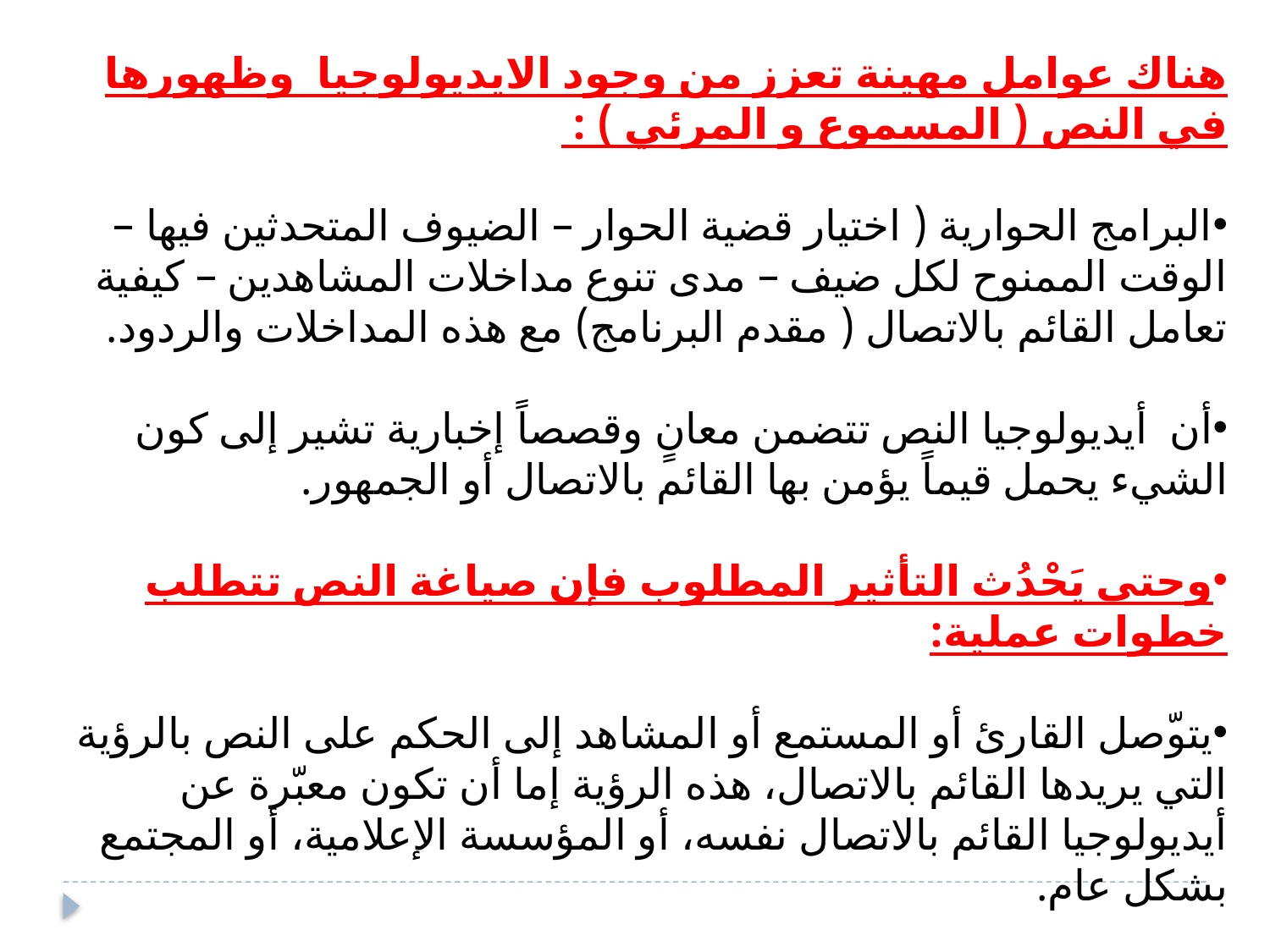

هناك عوامل مهينة تعزز من وجود الايديولوجيا  وظهورها في النص ( المسموع و المرئي ) :

البرامج الحوارية ( اختيار قضية الحوار – الضيوف المتحدثين فيها – الوقت الممنوح لكل ضيف – مدى تنوع مداخلات المشاهدين – كيفية تعامل القائم بالاتصال ( مقدم البرنامج) مع هذه المداخلات والردود.

أن  أيديولوجيا النص تتضمن معانٍ وقصصاً إخبارية تشير إلى كون الشيء يحمل قيماً يؤمن بها القائم بالاتصال أو الجمهور.

وحتى يَحْدُث التأثير المطلوب فإن صياغة النص تتطلب خطوات عملية:

يتوّصل القارئ أو المستمع أو المشاهد إلى الحكم على النص بالرؤية التي يريدها القائم بالاتصال، هذه الرؤية إما أن تكون معبّرة عن أيديولوجيا القائم بالاتصال نفسه، أو المؤسسة الإعلامية، أو المجتمع بشكل عام.